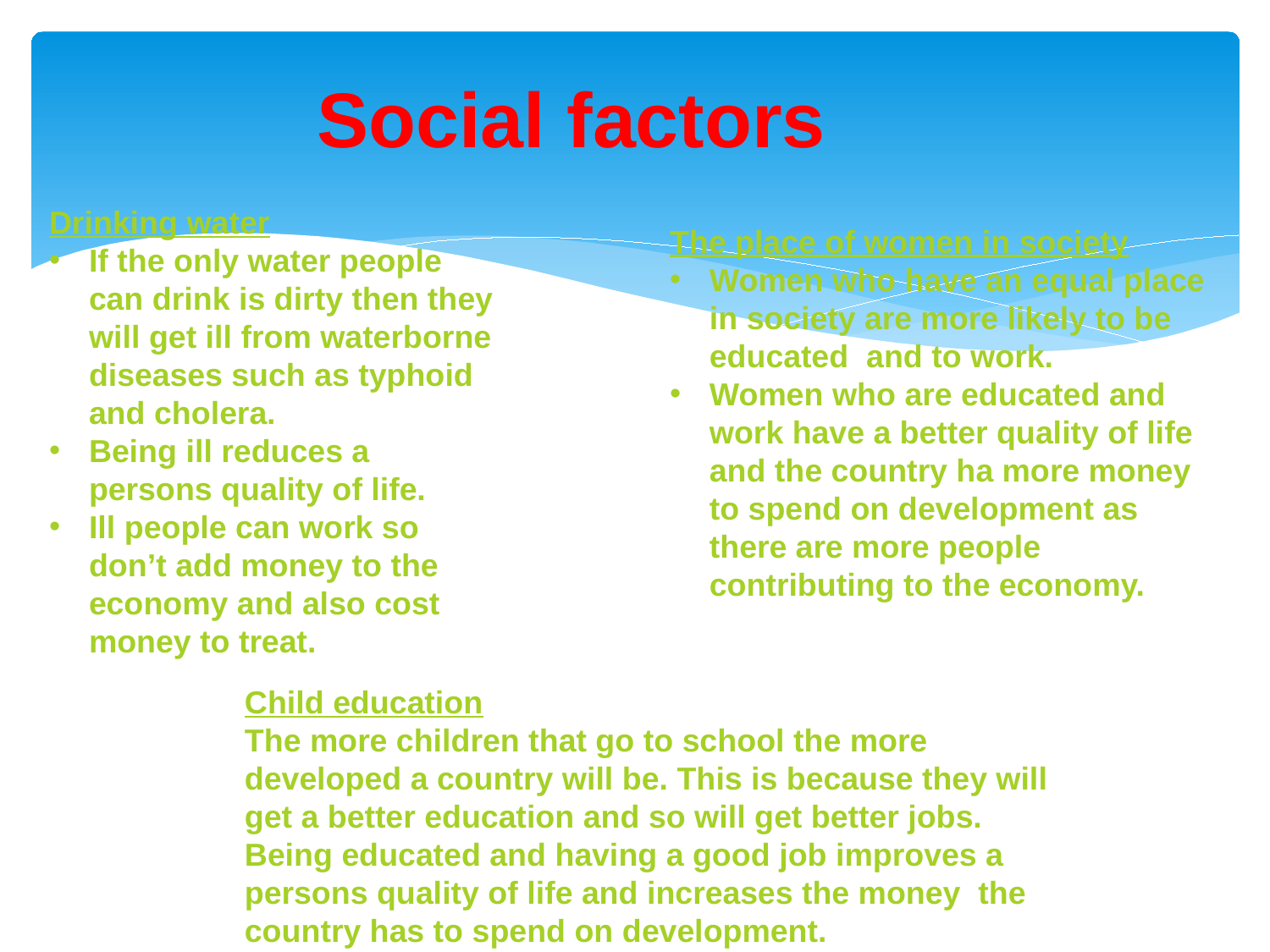

# Social factors
Drinking water
If the only water people can drink is dirty then they will get ill from waterborne diseases such as typhoid and cholera.
Being ill reduces a persons quality of life.
Ill people can work so don’t add money to the economy and also cost money to treat.
The place of women in society
Women who have an equal place in society are more likely to be educated  and to work.
Women who are educated and work have a better quality of life and the country ha more money to spend on development as there are more people contributing to the economy.
Child education
The more children that go to school the more developed a country will be. This is because they will get a better education and so will get better jobs. Being educated and having a good job improves a persons quality of life and increases the money  the country has to spend on development.